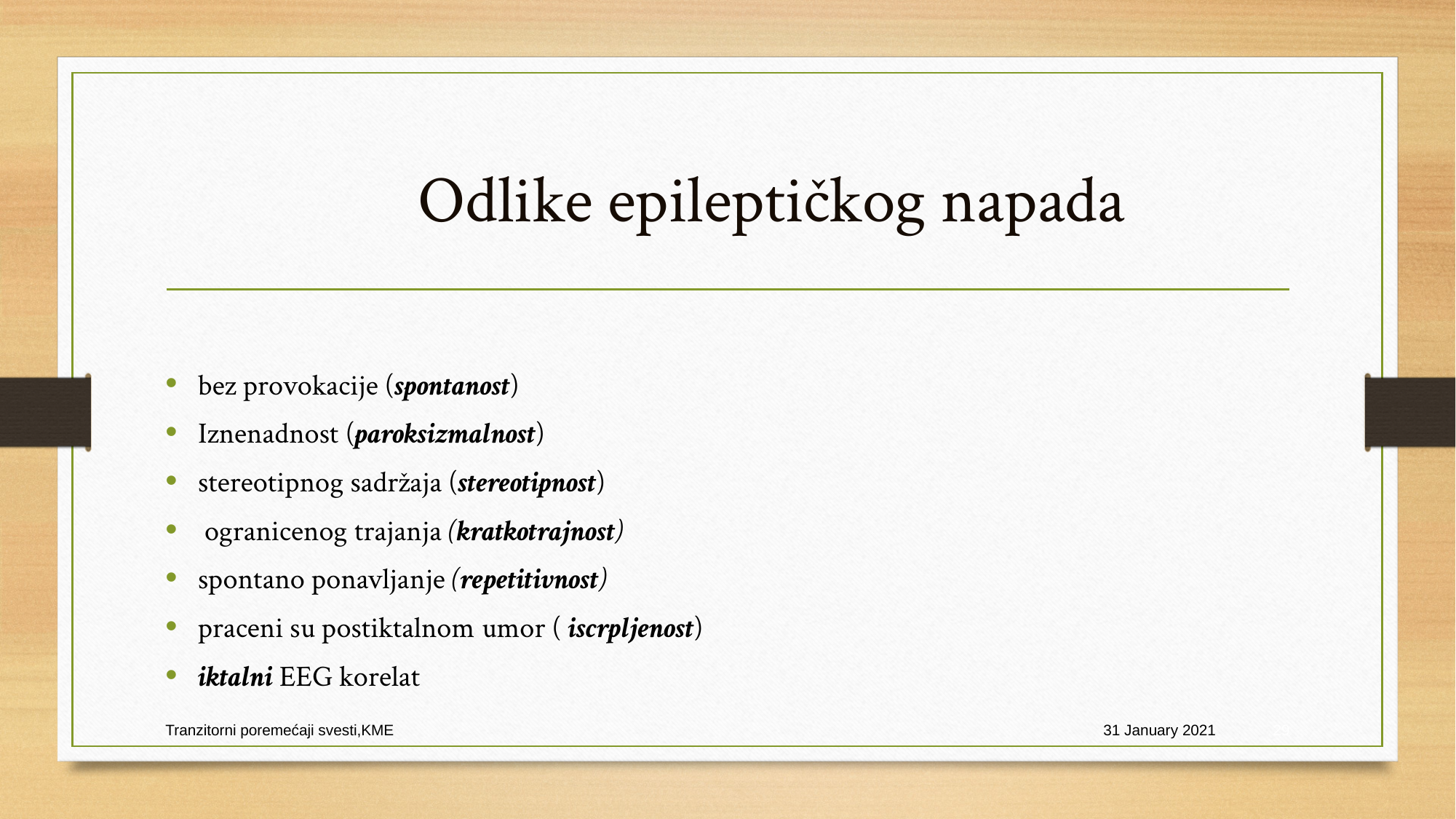

# Odlike epileptičkog napada

bez provokacije (spontanost)
Iznenadnost (paroksizmalnost)
stereotipnog sadržaja (stereotipnost)
 ogranicenog trajanja (kratkotrajnost)
spontano ponavljanje (repetitivnost)
praceni su postiktalnom umor ( iscrpljenost)
iktalni EEG korelat

Tranzitorni poremećaji svesti,KME
31 January 2021
29